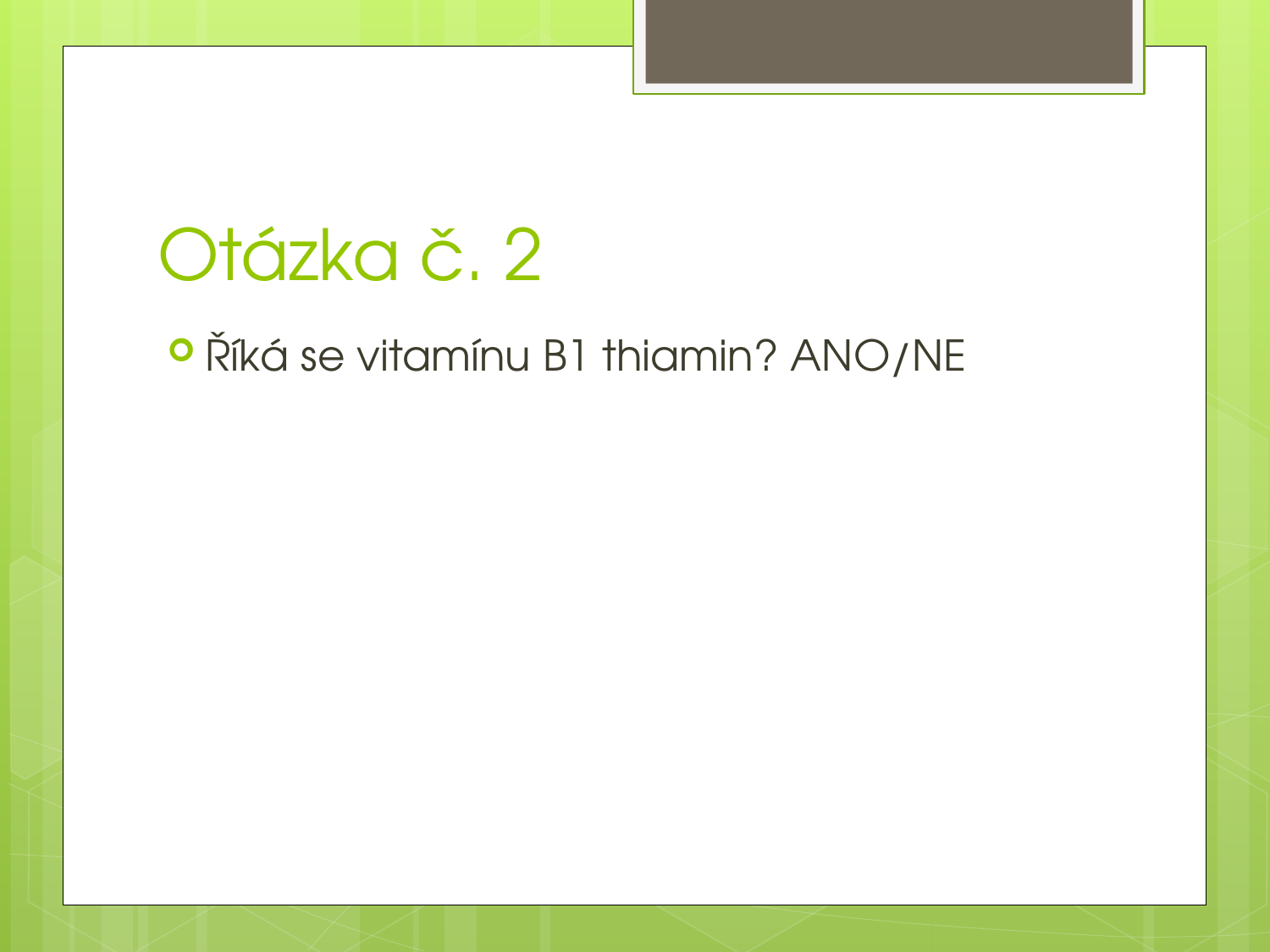

# Otázka č. 2
Říká se vitamínu B1 thiamin? ANO/NE